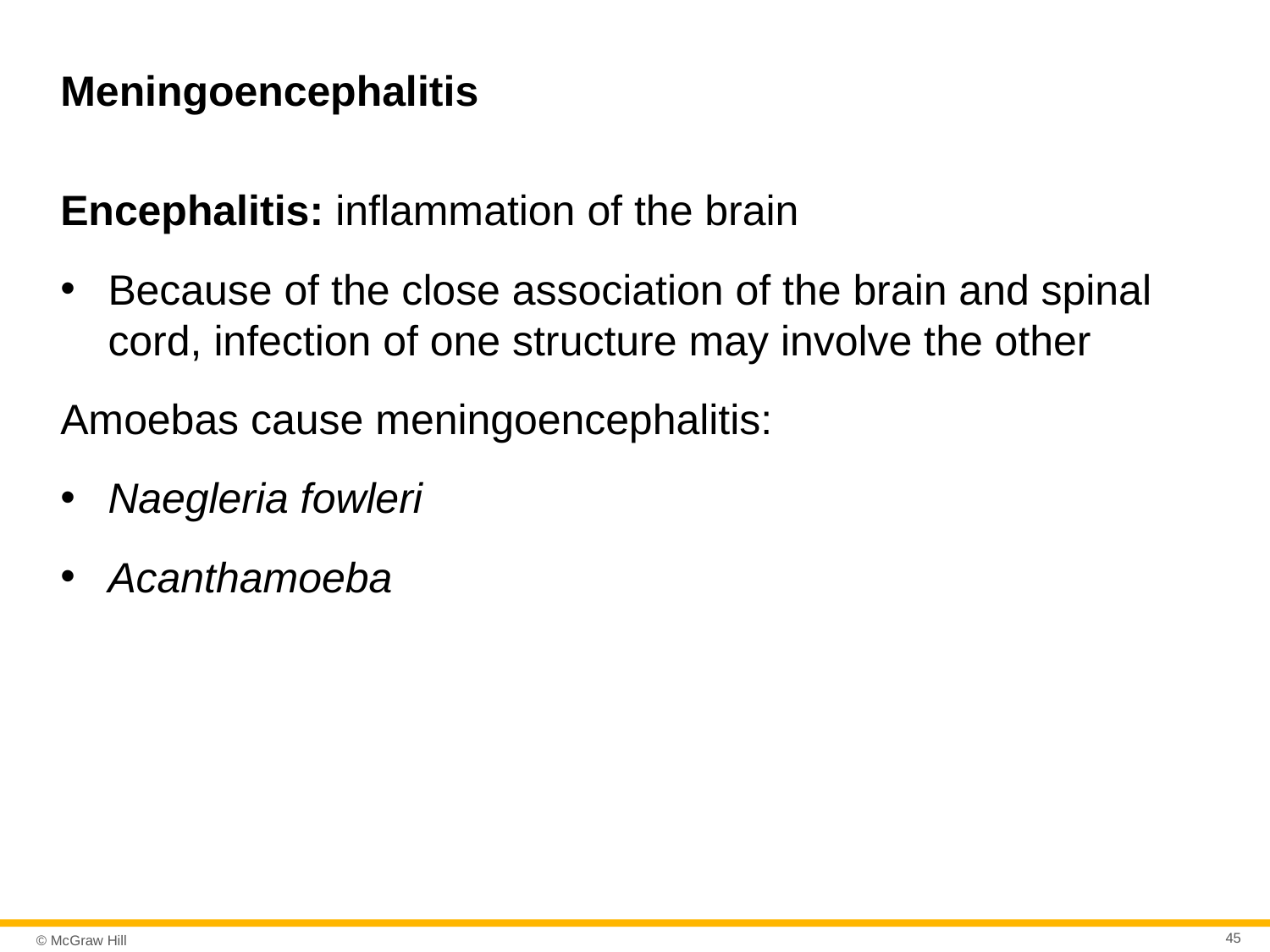

# Meningoencephalitis
Encephalitis: inflammation of the brain
Because of the close association of the brain and spinal cord, infection of one structure may involve the other
Amoebas cause meningoencephalitis:
Naegleria fowleri
Acanthamoeba